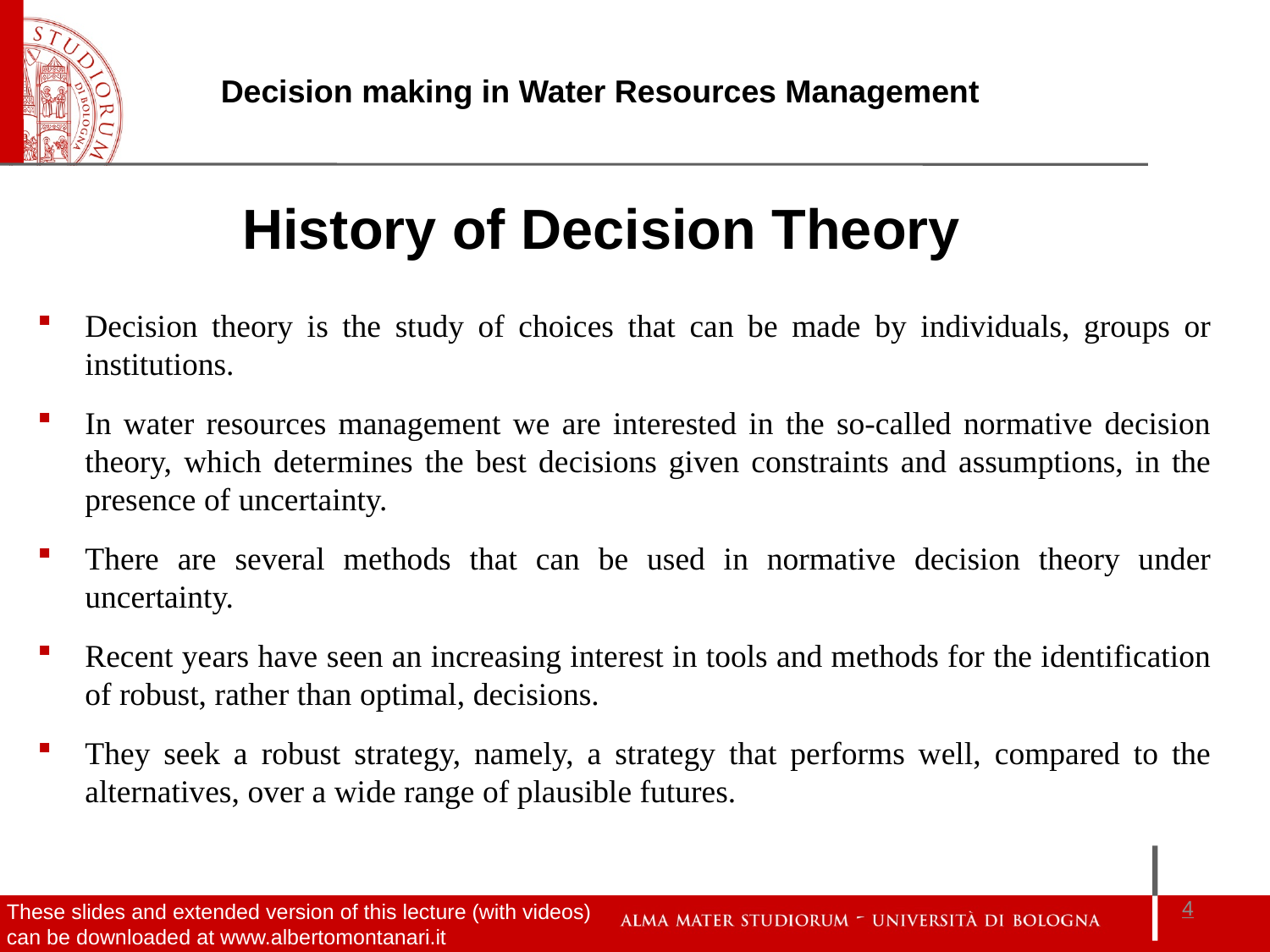

History of Decision Theory
Decision theory is the study of choices that can be made by individuals, groups or institutions.
In water resources management we are interested in the so-called normative decision theory, which determines the best decisions given constraints and assumptions, in the presence of uncertainty.
There are several methods that can be used in normative decision theory under uncertainty.
Recent years have seen an increasing interest in tools and methods for the identification of robust, rather than optimal, decisions.
They seek a robust strategy, namely, a strategy that performs well, compared to the alternatives, over a wide range of plausible futures.
4